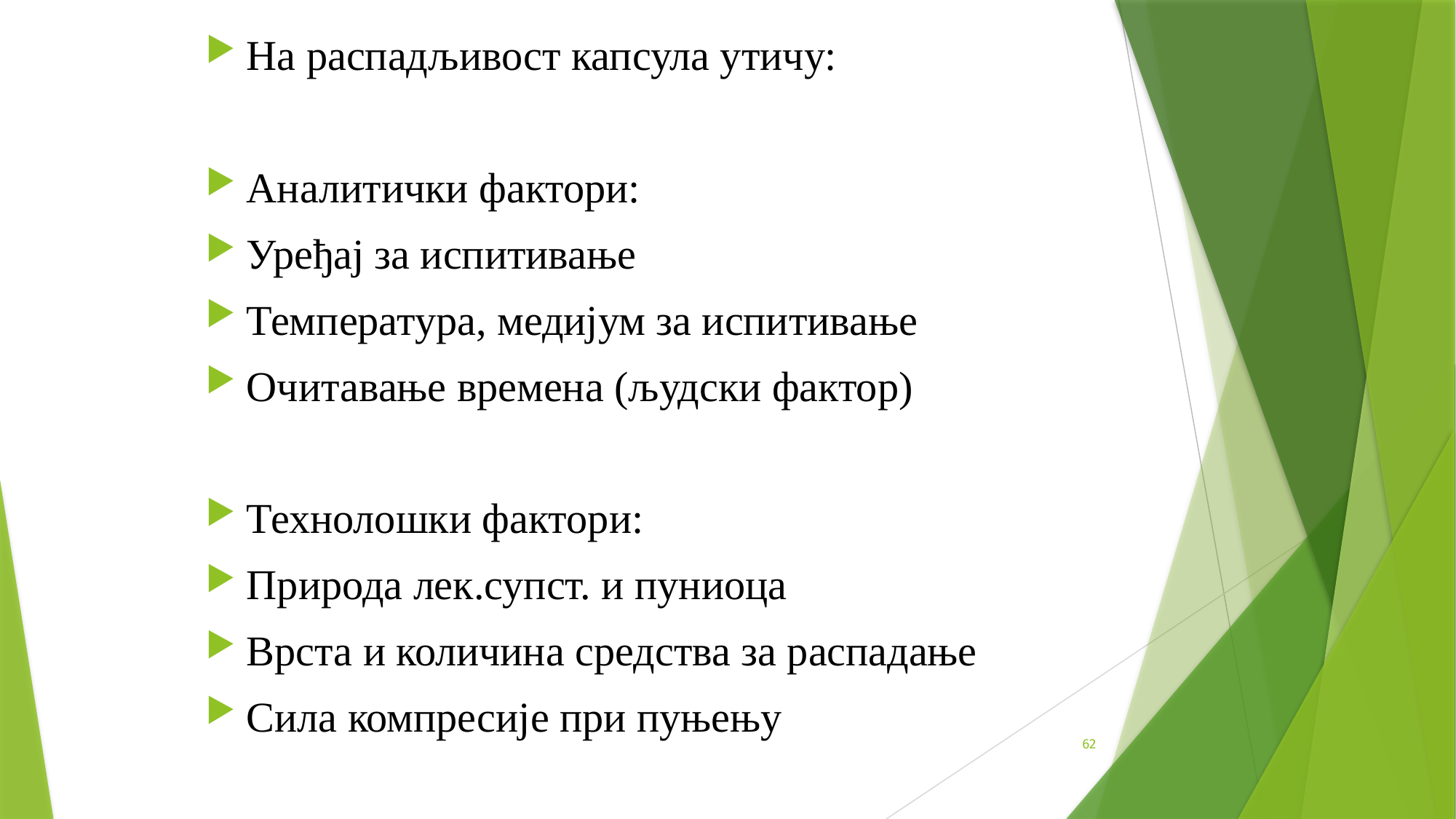

На распадљивост капсула утичу:

Аналитички фактори:
Уређај за испитивање
Температура, медијум за испитивање
Очитавање времена (људски фактор)

Технолошки фактори:
Природа лек.супст. и пуниоца
Врста и количина средства за распадање
Сила компресије при пуњењу

62